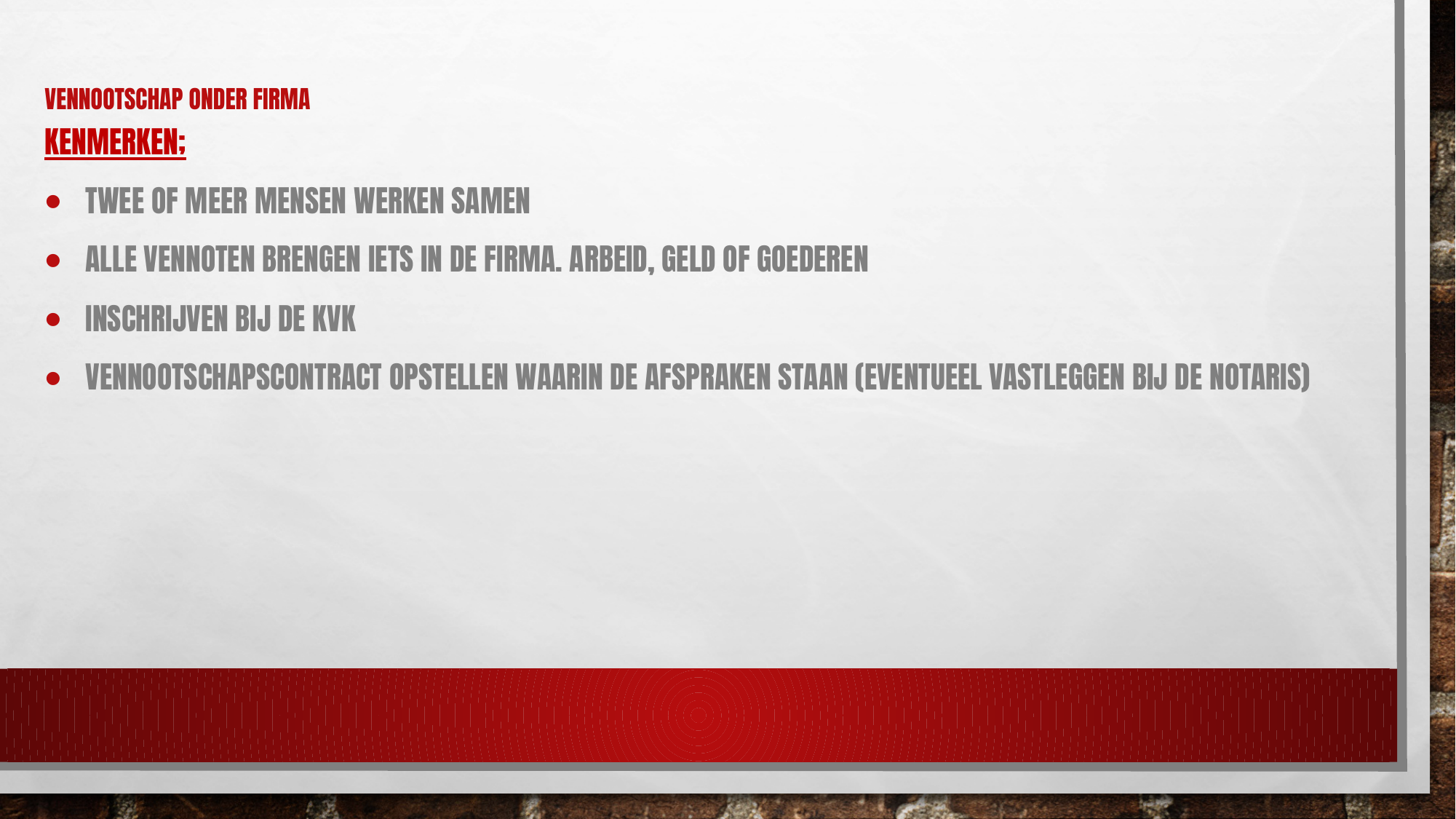

# Vennootschap onder firma
Kenmerken;
Twee of meer mensen werken samen
Alle vennoten brengen iets in de firma. Arbeid, geld of goederen
Inschrijven bij de KVK
Vennootschapscontract opstellen waarin de afspraken staan (eventueel vastleggen bij de notaris)